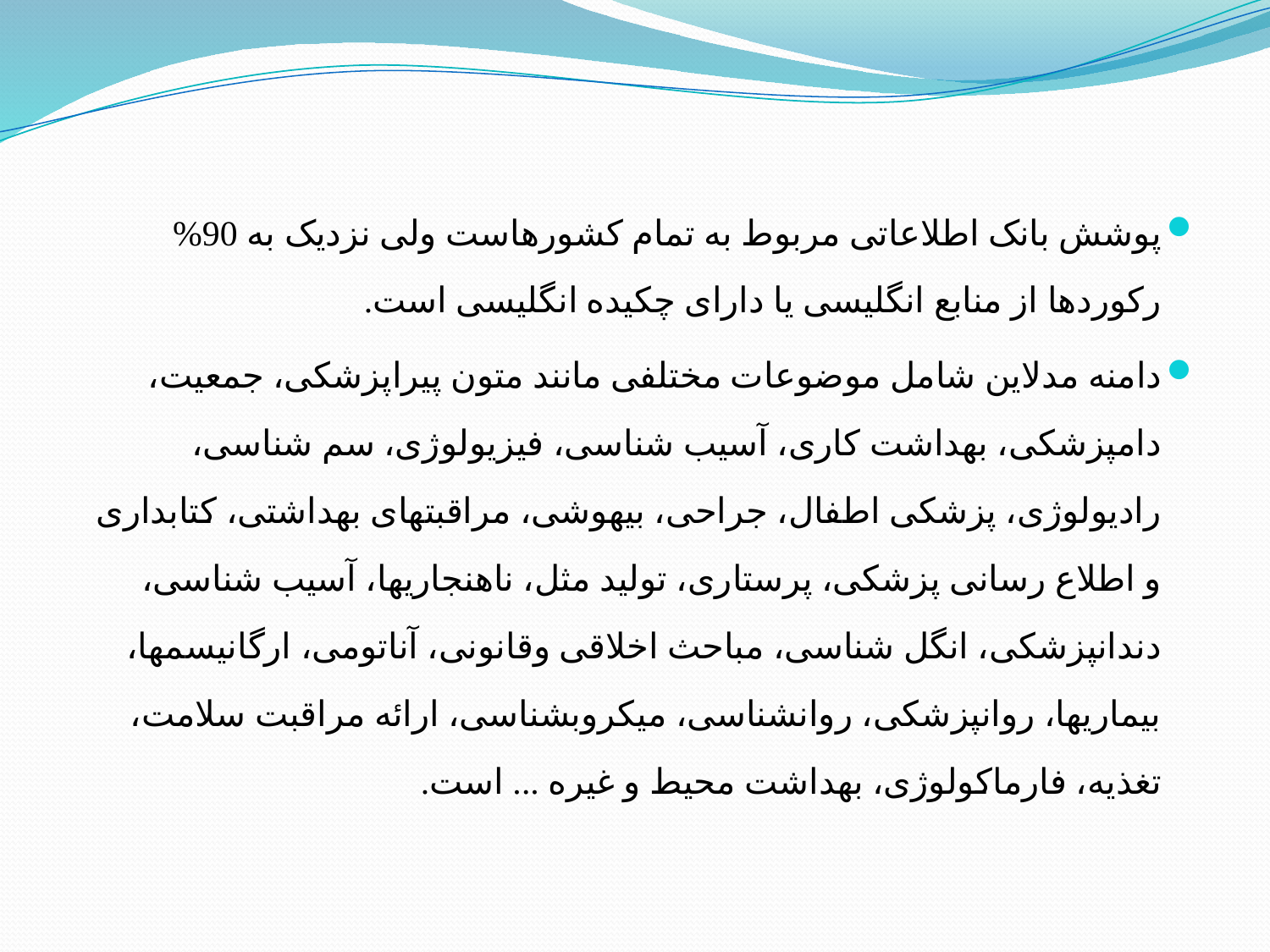

#
پوشش بانک اطلاعاتی مربوط به تمام کشورهاست ولی نزدیک به 90% رکوردها از منابع انگلیسی یا دارای چکیده انگلیسی است.
دامنه مدلاین شامل موضوعات مختلفی مانند متون پیراپزشکی، جمعیت، دامپزشکی، بهداشت کاری، آسیب شناسی، فیزیولوژی، سم شناسی، رادیولوژی، پزشکی اطفال، جراحی، بیهوشی، مراقبتهای بهداشتی، کتابداری و اطلاع رسانی پزشکی، پرستاری، تولید مثل، ناهنجاریها، آسیب شناسی، دندانپزشکی، انگل شناسی، مباحث اخلاقی وقانونی، آناتومی، ارگانیسمها، بیماریها، روانپزشکی، روانشناسی، میکروبشناسی، ارائه مراقبت سلامت، تغذیه، فارماکولوژی، بهداشت محیط و غیره ... است.